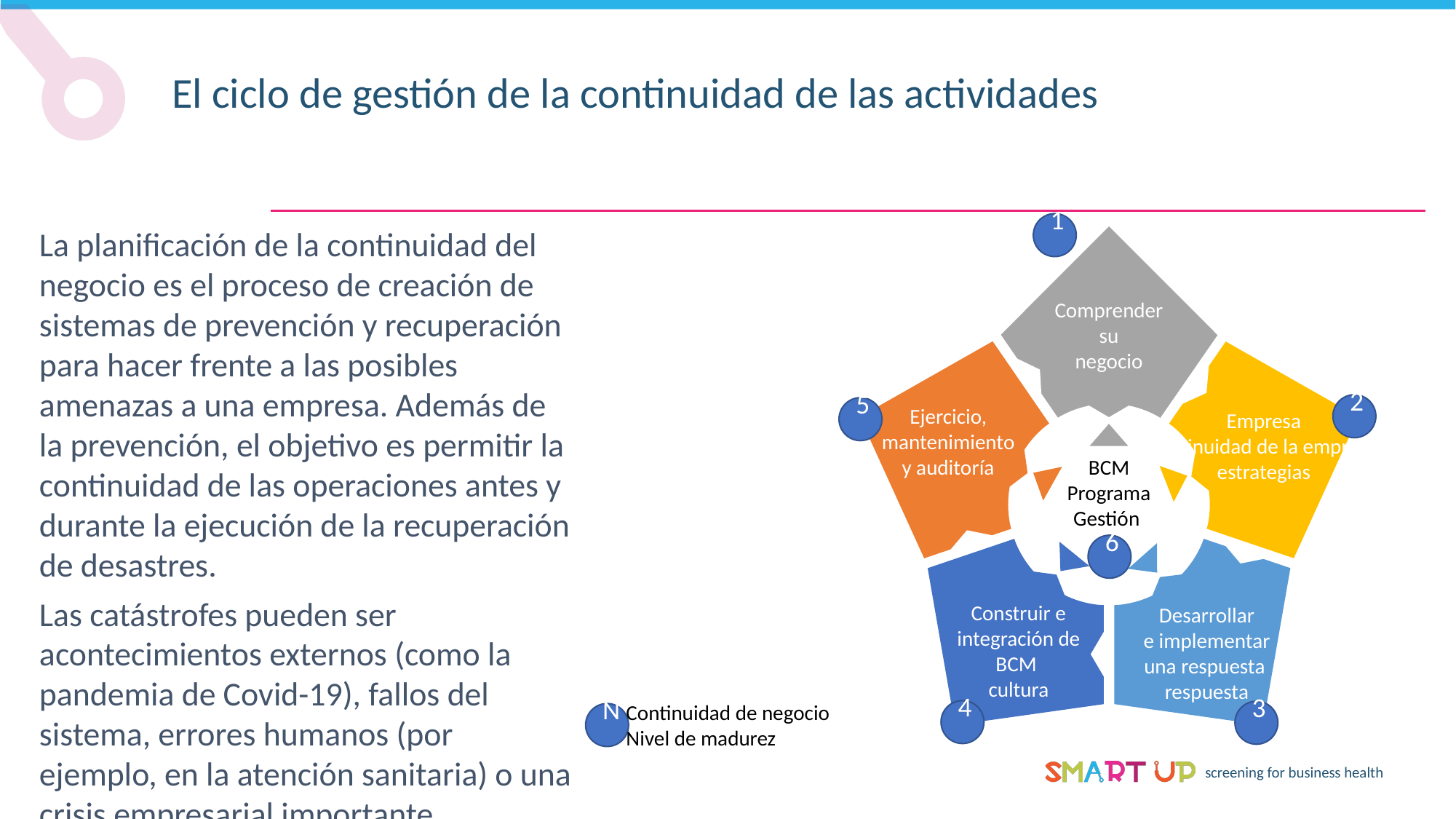

El ciclo de gestión de la continuidad de las actividades
1
La planificación de la continuidad del negocio es el proceso de creación de sistemas de prevención y recuperación para hacer frente a las posibles amenazas a una empresa. Además de la prevención, el objetivo es permitir la continuidad de las operaciones antes y durante la ejecución de la recuperación de desastres.
Las catástrofes pueden ser acontecimientos externos (como la pandemia de Covid-19), fallos del sistema, errores humanos (por ejemplo, en la atención sanitaria) o una crisis empresarial importante

Comprender
su
negocio

2

5
Ejercicio,
mantenimiento
y auditoría
Empresa
continuidad de la empresa
estrategias

BCM
Programa
Gestión

6

Construir e
integración de
BCM
cultura
Desarrollar
e implementar
una respuesta
respuesta

Continuidad de negocio
Nivel de madurez
4
3
N